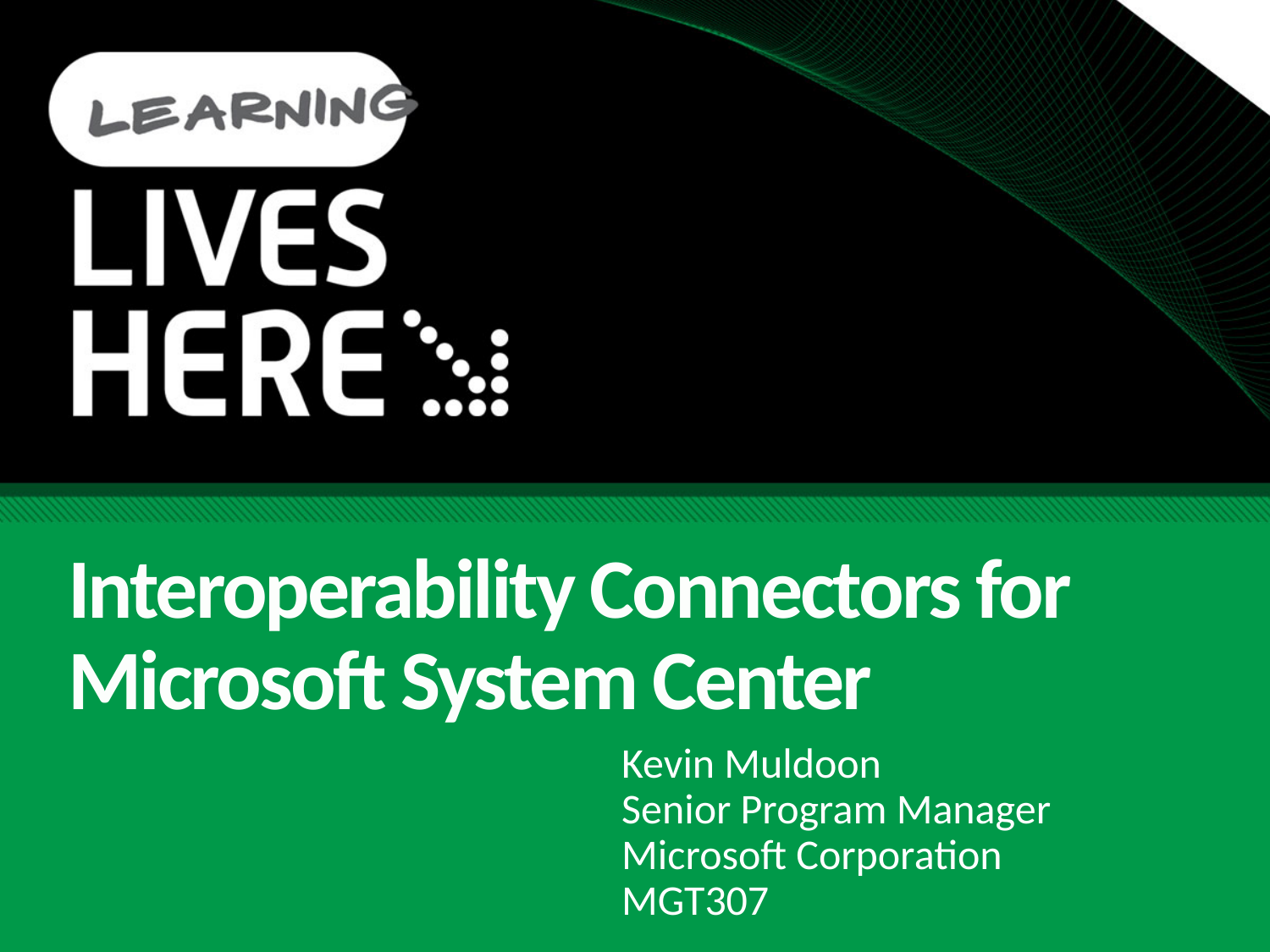

# Interoperability Connectors for Microsoft System Center
Kevin Muldoon
Senior Program Manager
Microsoft Corporation
MGT307